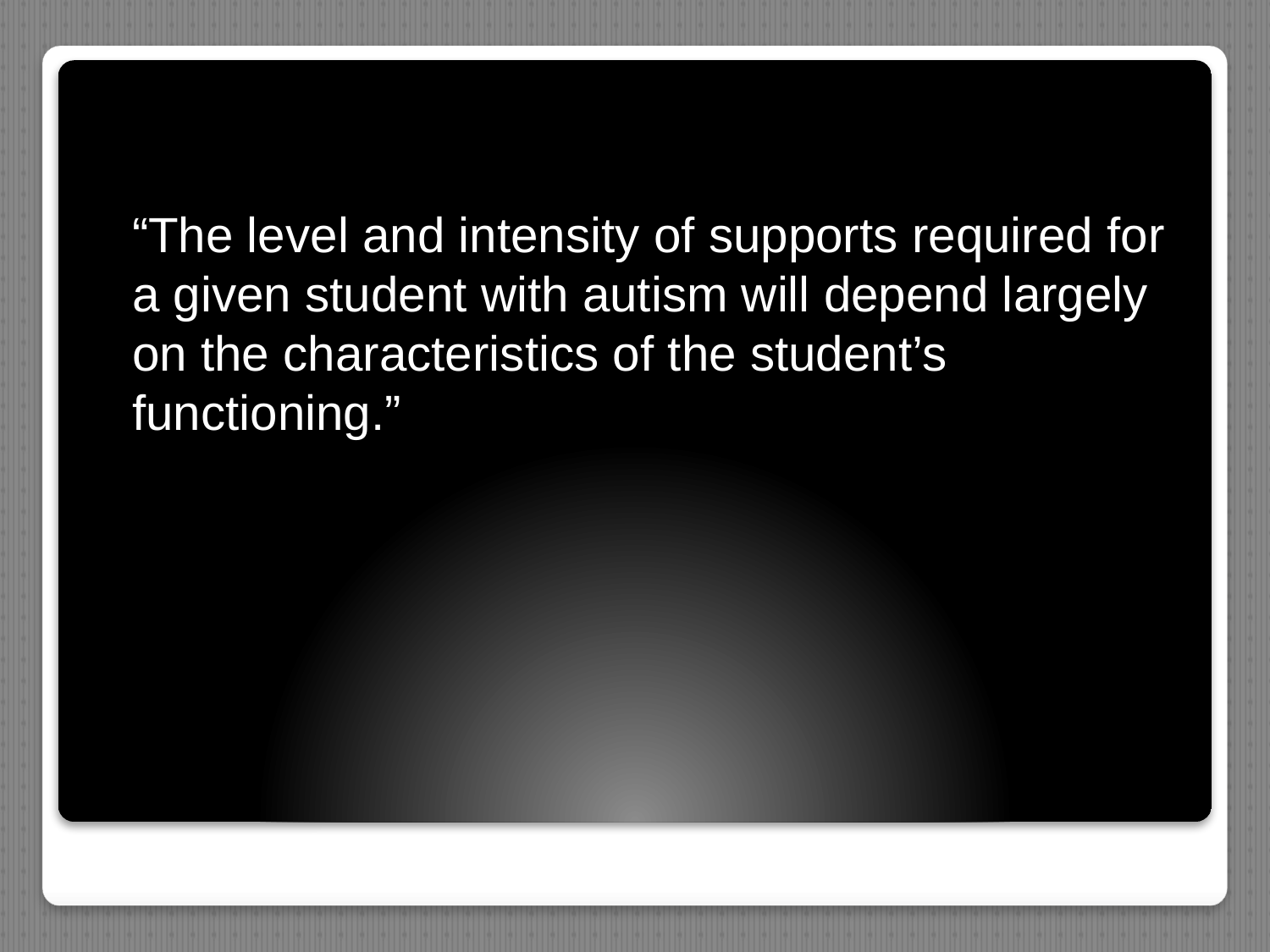

“The level and intensity of supports required for a given student with autism will depend largely on the characteristics of the student’s functioning.”